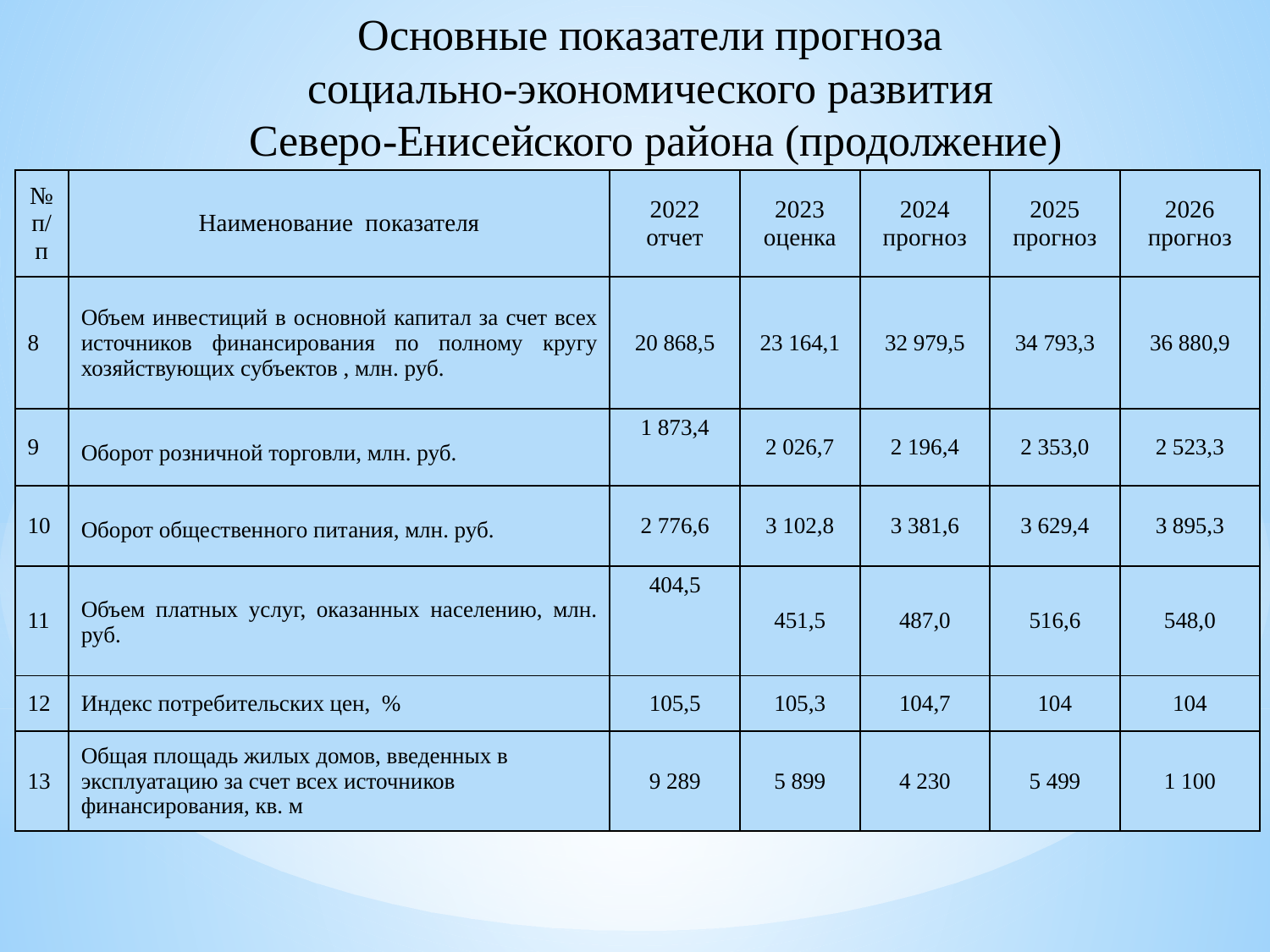

Основные показатели прогноза
социально-экономического развития
Северо-Енисейского района (продолжение)
| № п/п | Наименование показателя | 2022 отчет | 2023 оценка | 2024 прогноз | 2025 прогноз | 2026 прогноз |
| --- | --- | --- | --- | --- | --- | --- |
| 8 | Объем инвестиций в основной капитал за счет всех источников финансирования по полному кругу хозяйствующих субъектов , млн. руб. | 20 868,5 | 23 164,1 | 32 979,5 | 34 793,3 | 36 880,9 |
| 9 | Оборот розничной торговли, млн. руб. | 1 873,4 | 2 026,7 | 2 196,4 | 2 353,0 | 2 523,3 |
| 10 | Оборот общественного питания, млн. руб. | 2 776,6 | 3 102,8 | 3 381,6 | 3 629,4 | 3 895,3 |
| 11 | Объем платных услуг, оказанных населению, млн. руб. | 404,5 | 451,5 | 487,0 | 516,6 | 548,0 |
| 12 | Индекс потребительских цен, % | 105,5 | 105,3 | 104,7 | 104 | 104 |
| 13 | Общая площадь жилых домов, введенных в эксплуатацию за счет всех источников финансирования, кв. м | 9 289 | 5 899 | 4 230 | 5 499 | 1 100 |